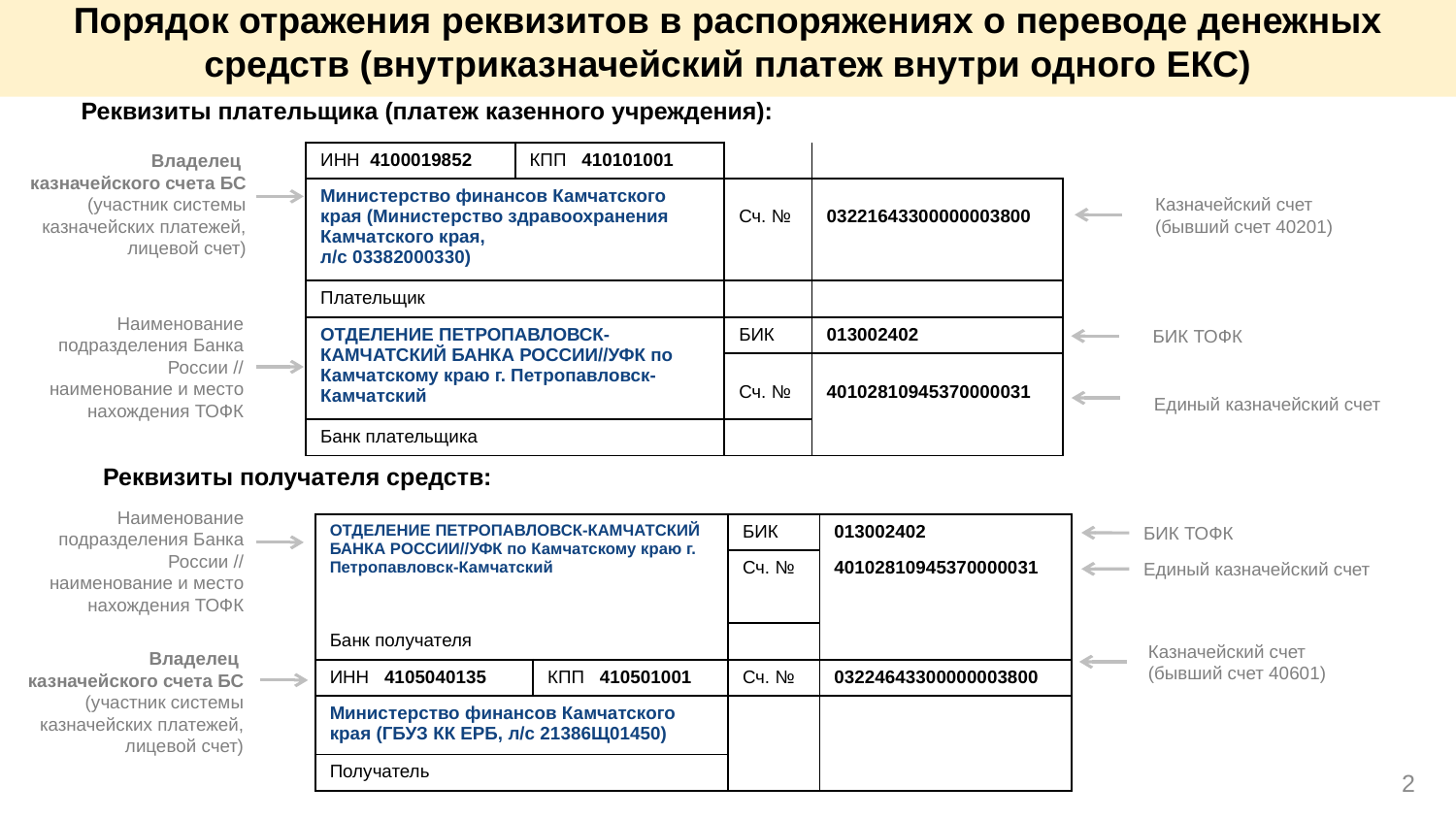

Порядок отражения реквизитов в распоряжениях о переводе денежных средств (внутриказначейский платеж внутри одного ЕКС)
Реквизиты плательщика (платеж казенного учреждения):
Владелец
казначейского счета БС (участник системы казначейских платежей, лицевой счет)
| ИНН 4100019852 | КПП 410101001 |  |  |
| --- | --- | --- | --- |
| Министерство финансов Камчатского края (Министерство здравоохранения Камчатского края, л/с 03382000330) |  | Сч. № | 03221643300000003800 |
| Плательщик |  |  |  |
| ОТДЕЛЕНИЕ ПЕТРОПАВЛОВСК-КАМЧАТСКИЙ БАНКА РОССИИ//УФК по Камчатскому краю г. Петропавловск-Камчатский |  | БИК | 013002402 |
|  |  | Сч. № | 40102810945370000031 |
| Банк плательщика |  |  |  |
Казначейский счет (бывший счет 40201)
Наименование подразделения Банка России //
наименование и место нахождения ТОФК
БИК ТОФК
Единый казначейский счет
Реквизиты получателя средств:
Наименование подразделения Банка России //
наименование и место нахождения ТОФК
| ОТДЕЛЕНИЕ ПЕТРОПАВЛОВСК-КАМЧАТСКИЙ БАНКА РОССИИ//УФК по Камчатскому краю г. Петропавловск-Камчатский |  | БИК | 013002402 |
| --- | --- | --- | --- |
|  |  | Сч. № | 40102810945370000031 |
| Банк получателя |  |  |  |
| ИНН 4105040135 | КПП 410501001 | Сч. № | 03224643300000003800 |
| Министерство финансов Камчатского края (ГБУЗ КК ЕРБ, л/с 21386Щ01450) |  |  |  |
| Получатель |  |  |  |
БИК ТОФК
Единый казначейский счет
Казначейский счет (бывший счет 40601)
Владелец
казначейского счета БС (участник системы казначейских платежей, лицевой счет)
2